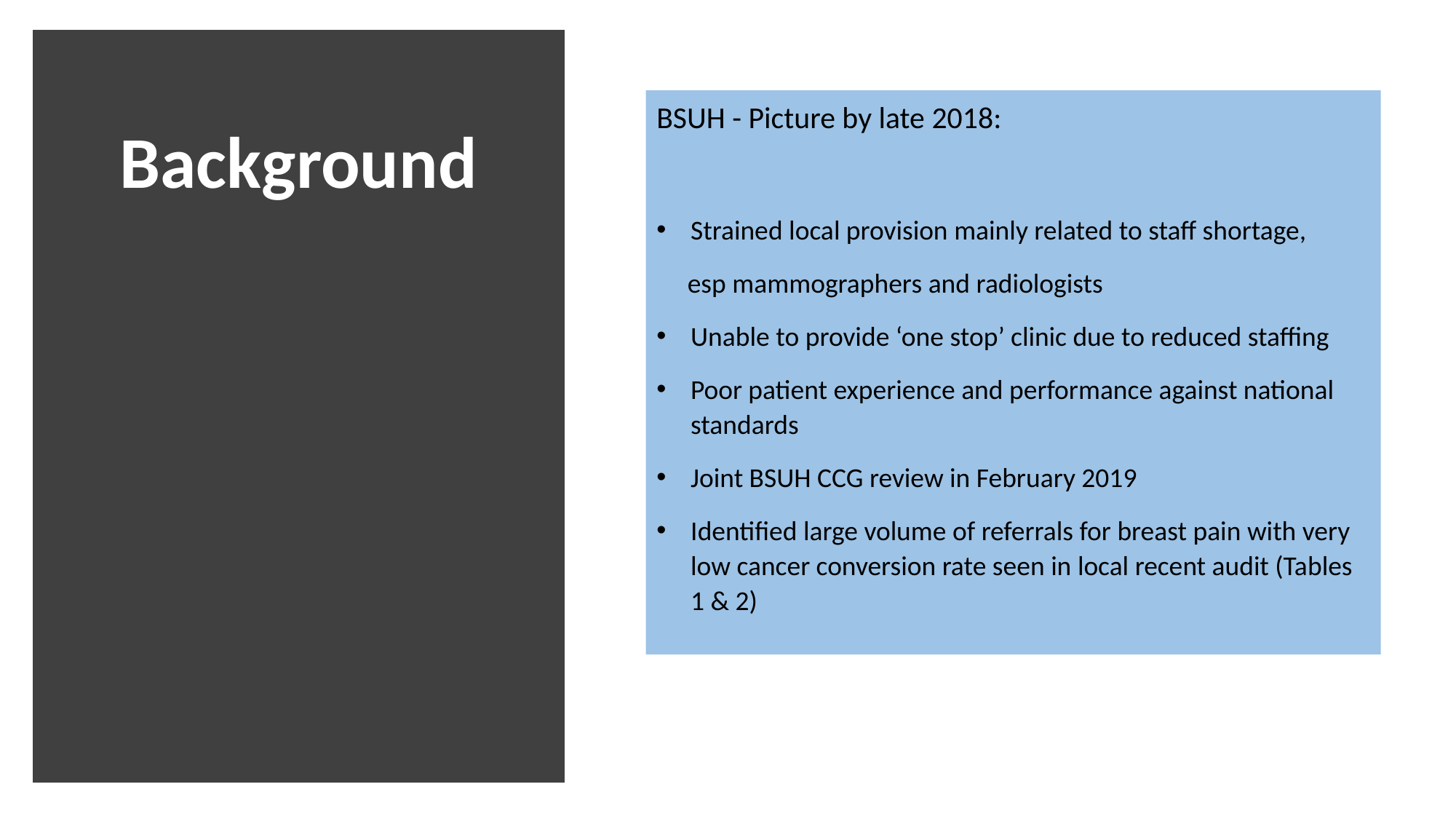

# Background
BSUH - Picture by late 2018:

Strained local provision mainly related to staff shortage,
     esp mammographers and radiologists
Unable to provide ‘one stop’ clinic due to reduced staffing
Poor patient experience and performance against national standards
Joint BSUH CCG review in February 2019
Identified large volume of referrals for breast pain with very low cancer conversion rate seen in local recent audit (Tables 1 & 2)